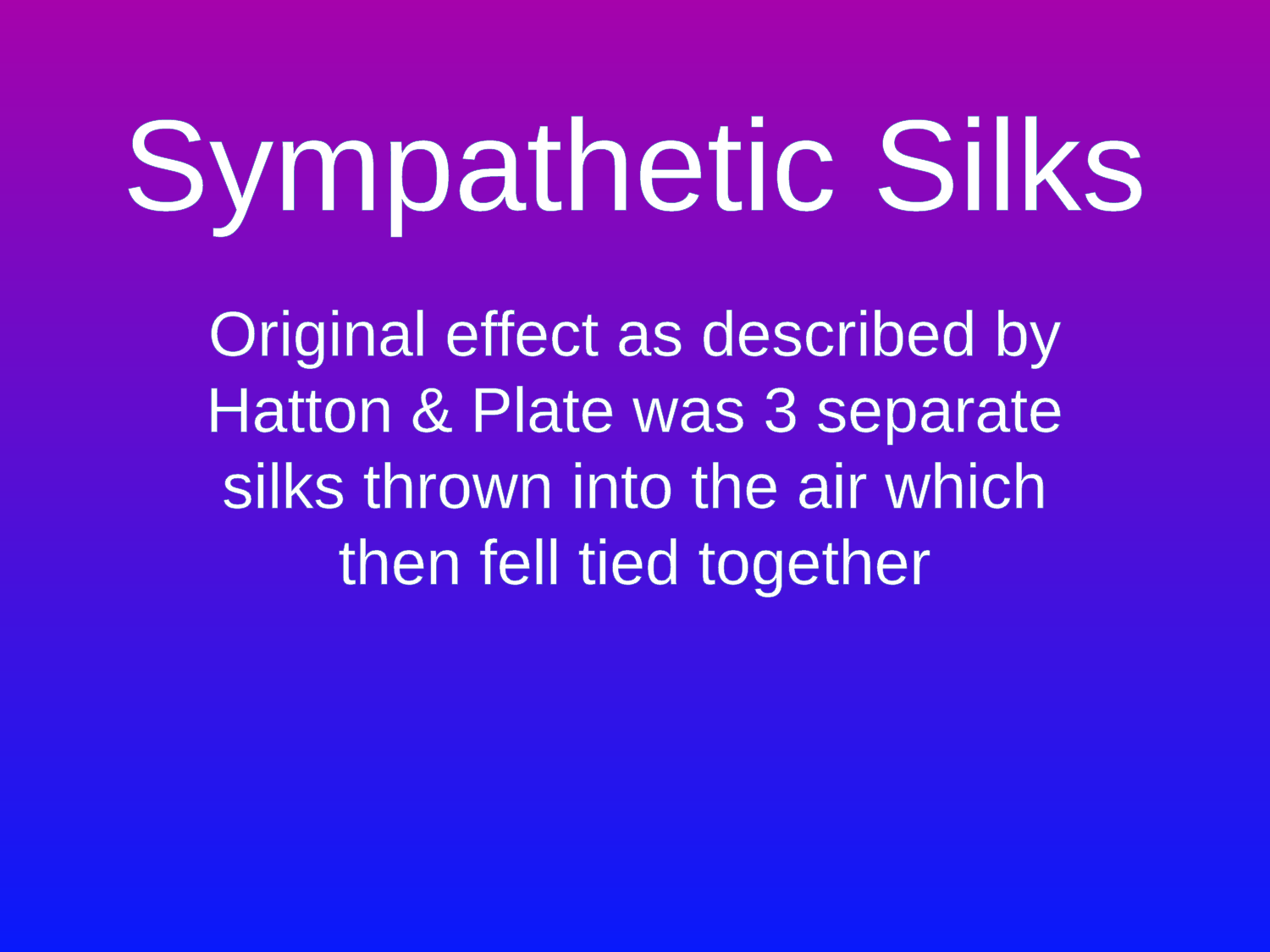

# Sympathetic Silks
Original effect as described by Hatton & Plate was 3 separate silks thrown into the air which then fell tied together